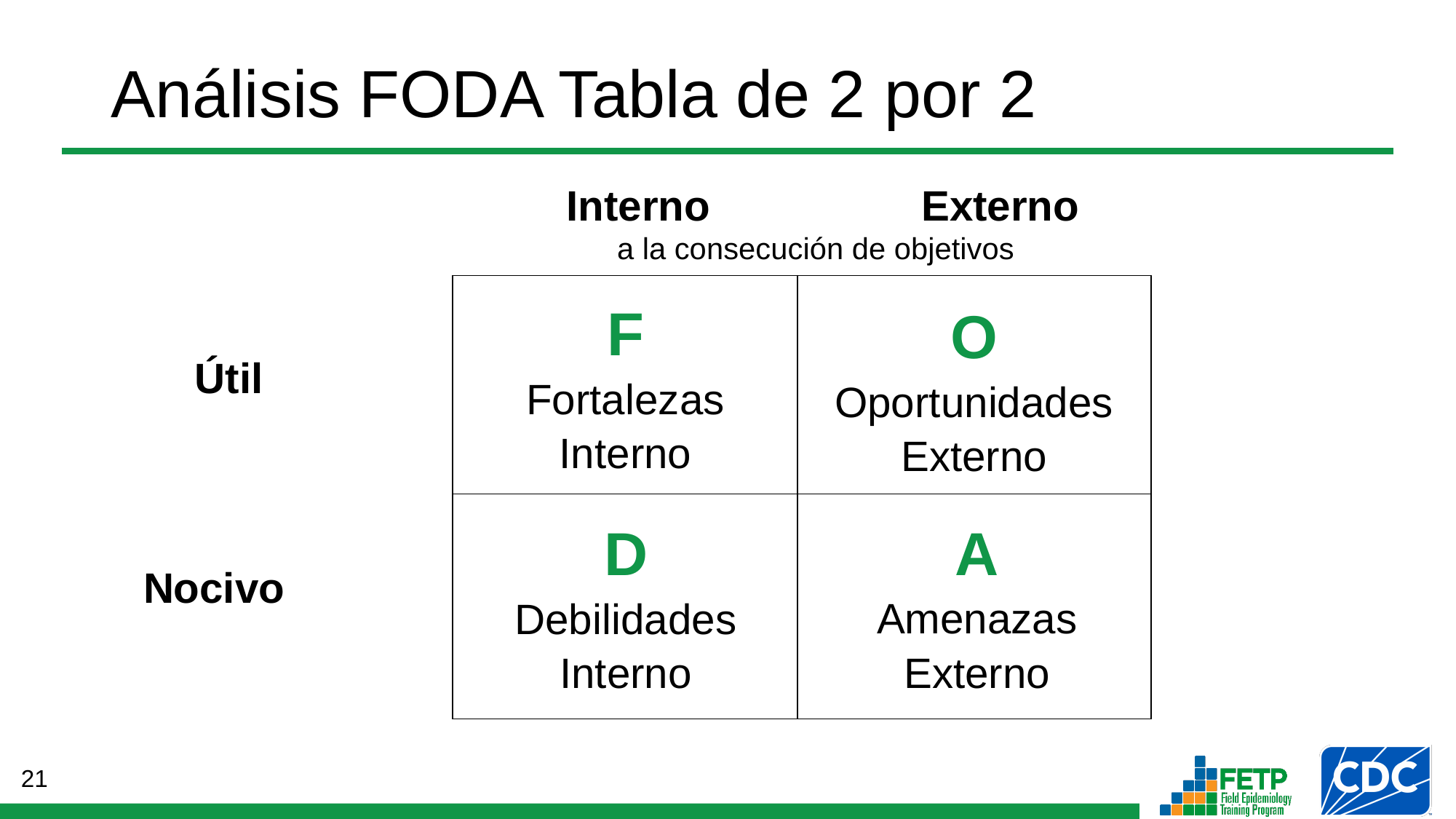

# Análisis FODA Tabla de 2 por 2
Interno

a la consecución de objetivos
Externo
| F Fortalezas Interno |
| --- |
|  |  |
| --- | --- |
|  |  |
| O Oportunidades Externo |
| --- |
Útil

| A Amenazas Externo |
| --- |
| D Debilidades Interno |
| --- |
Nocivo